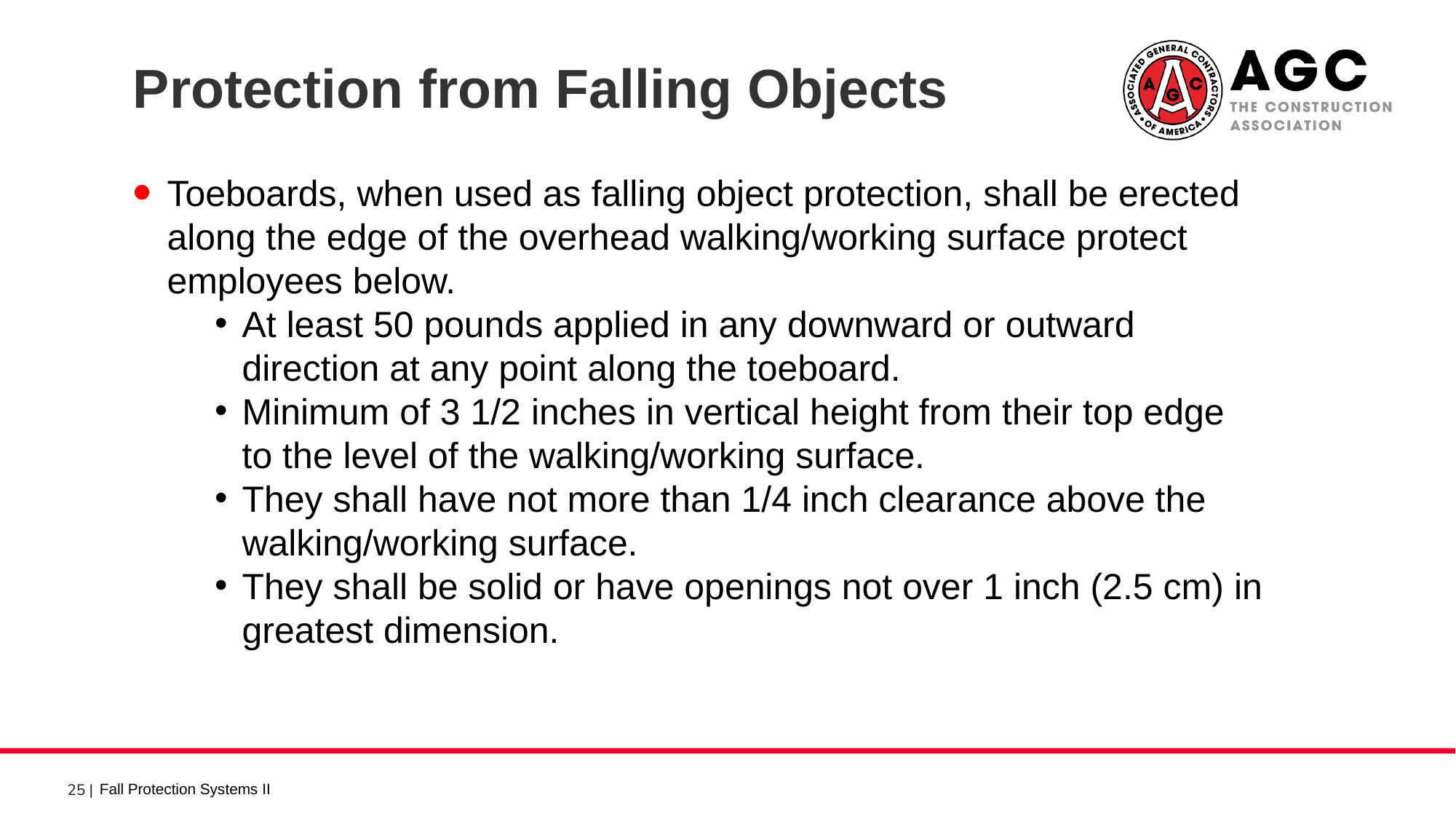

Protection from Falling Objects 1
Toeboards, when used as falling object protection, shall be erected along the edge of the overhead walking/working surface protect employees below.
At least 50 pounds applied in any downward or outward direction at any point along the toeboard.
Minimum of 3 1/2 inches in vertical height from their top edge to the level of the walking/working surface.
They shall have not more than 1/4 inch clearance above the walking/working surface.
They shall be solid or have openings not over 1 inch (2.5 cm) in greatest dimension.
Fall Protection Systems II